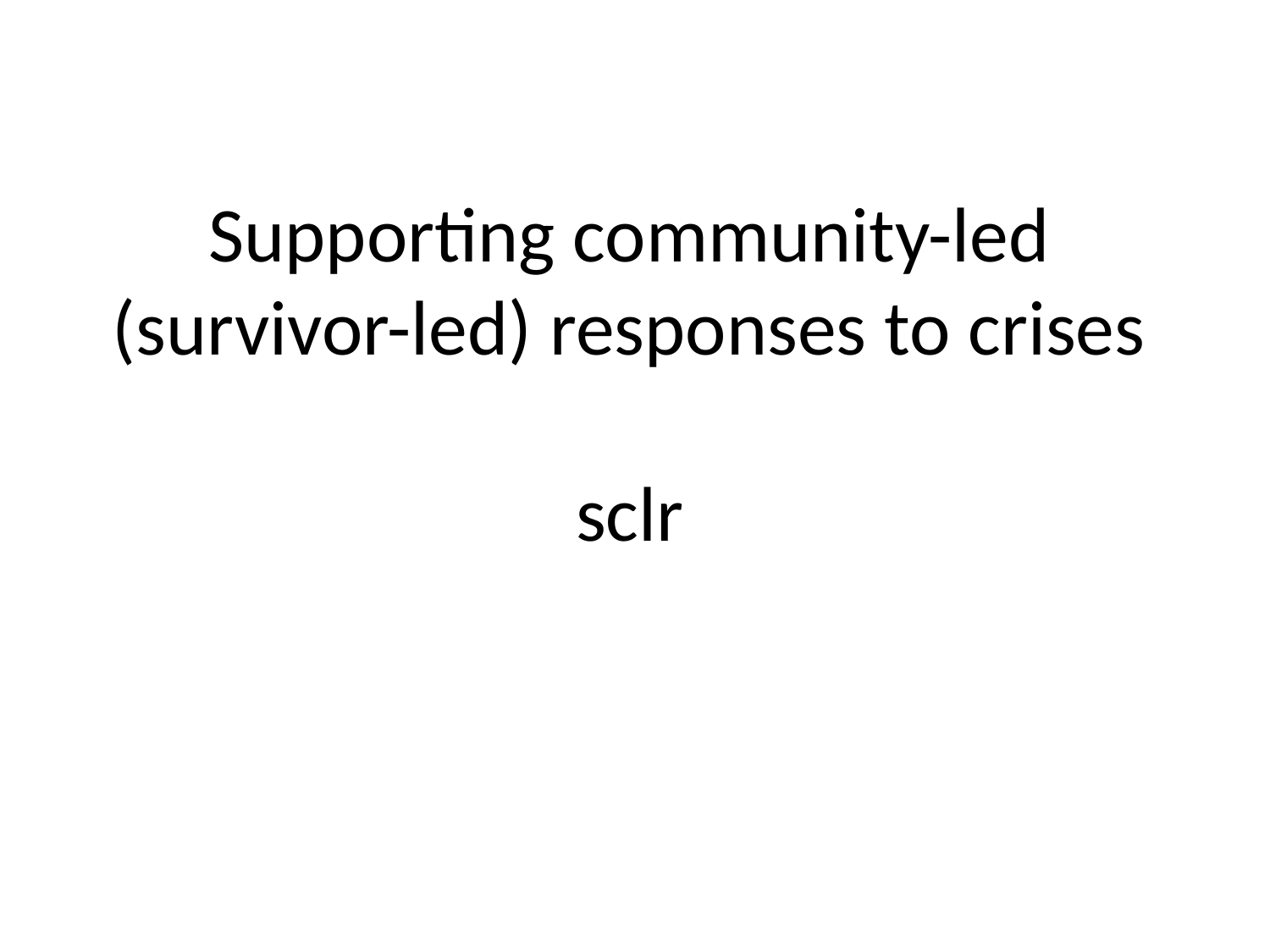

# Supporting community-led (survivor-led) responses to crises sclr